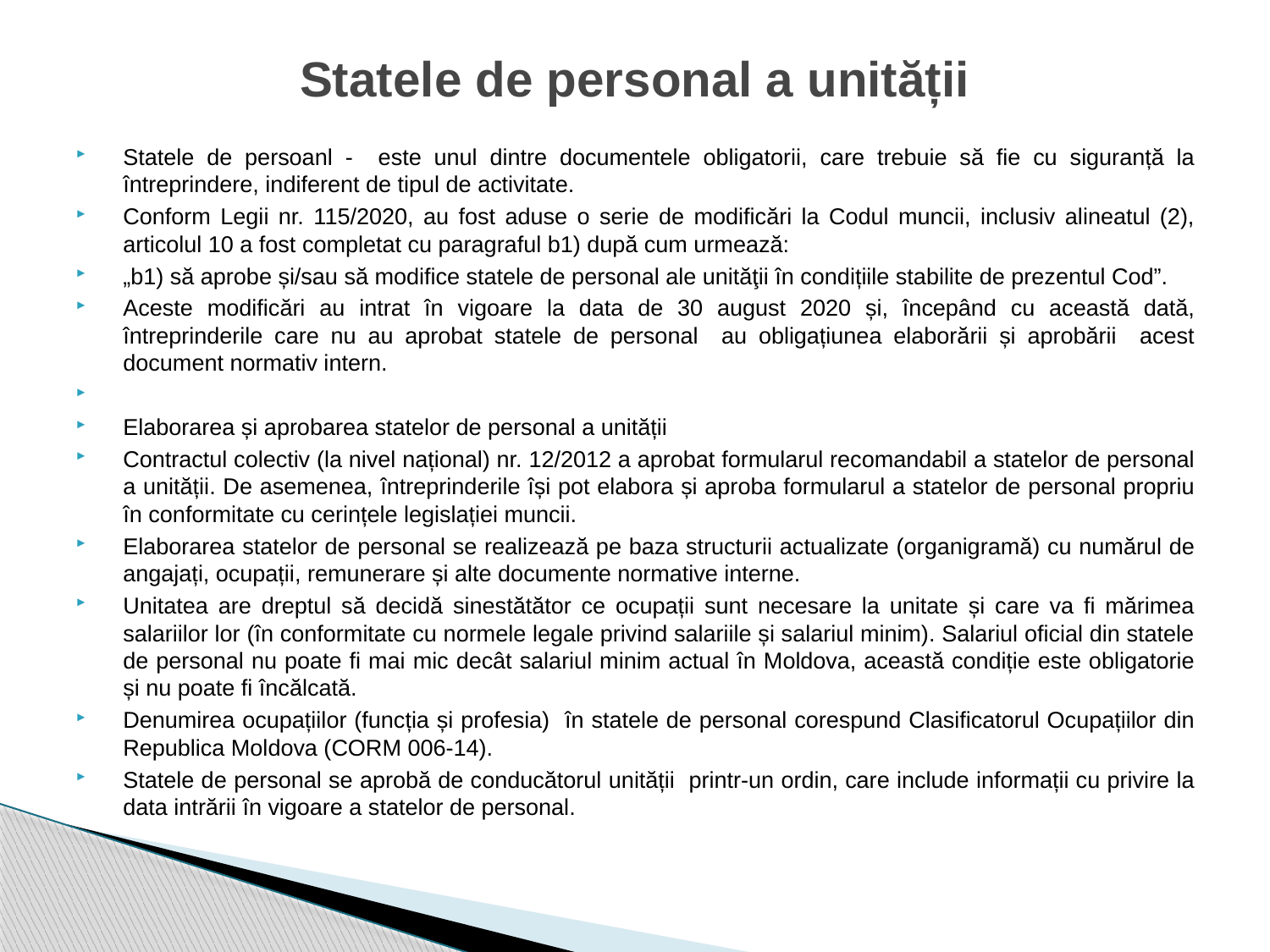

# Statele de personal a unității
Statele de persoanl -  este unul dintre documentele obligatorii, care trebuie să fie cu siguranță la întreprindere, indiferent de tipul de activitate.
Conform Legii nr. 115/2020, au fost aduse o serie de modificări la Codul muncii, inclusiv alineatul (2), articolul 10 a fost completat cu paragraful b1) după cum urmează:
„b1) să aprobe și/sau să modifice statele de personal ale unităţii în condițiile stabilite de prezentul Cod”.
Aceste modificări au intrat în vigoare la data de 30 august 2020 și, începând cu această dată, întreprinderile care nu au aprobat statele de personal  au obligațiunea elaborării și aprobării  acest document normativ intern.

Elaborarea și aprobarea statelor de personal a unității
Contractul colectiv (la nivel național) nr. 12/2012 a aprobat formularul recomandabil a statelor de personal a unității. De asemenea, întreprinderile își pot elabora și aproba formularul a statelor de personal propriu în conformitate cu cerințele legislației muncii.
Elaborarea statelor de personal se realizează pe baza structurii actualizate (organigramă) cu numărul de angajați, ocupații, remunerare și alte documente normative interne.
Unitatea are dreptul să decidă sinestătător ce ocupații sunt necesare la unitate și care va fi mărimea salariilor lor (în conformitate cu normele legale privind salariile și salariul minim). Salariul oficial din statele de personal nu poate fi mai mic decât salariul minim actual în Moldova, această condiție este obligatorie și nu poate fi încălcată.
Denumirea ocupațiilor (funcția și profesia)  în statele de personal corespund Clasificatorul Ocupațiilor din Republica Moldova (CORM 006-14).
Statele de personal se aprobă de conducătorul unității  printr-un ordin, care include informații cu privire la data intrării în vigoare a statelor de personal.